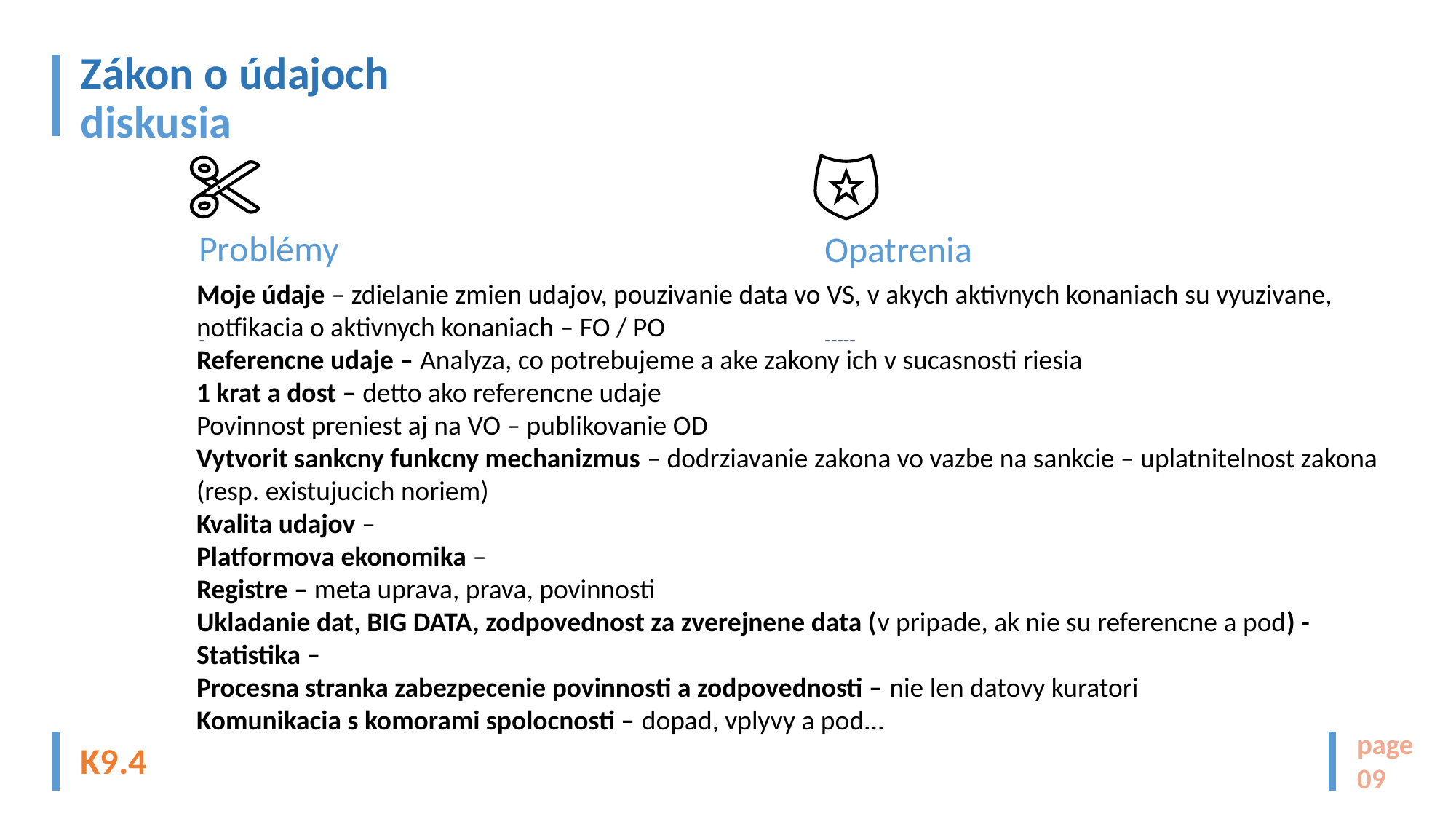

# Zákon o údajoch diskusia

Problémy
-

Opatrenia
-----

Moje údaje – zdielanie zmien udajov, pouzivanie data vo VS, v akych aktivnych konaniach su vyuzivane, notfikacia o aktivnych konaniach – FO / PO
Referencne udaje – Analyza, co potrebujeme a ake zakony ich v sucasnosti riesia
1 krat a dost – detto ako referencne udaje
Povinnost preniest aj na VO – publikovanie OD
Vytvorit sankcny funkcny mechanizmus – dodrziavanie zakona vo vazbe na sankcie – uplatnitelnost zakona (resp. existujucich noriem)
Kvalita udajov –
Platformova ekonomika –
Registre – meta uprava, prava, povinnosti
Ukladanie dat, BIG DATA, zodpovednost za zverejnene data (v pripade, ak nie su referencne a pod) -
Statistika –
Procesna stranka zabezpecenie povinnosti a zodpovednosti – nie len datovy kuratori
Komunikacia s komorami spolocnosti – dopad, vplyvy a pod...
page
09